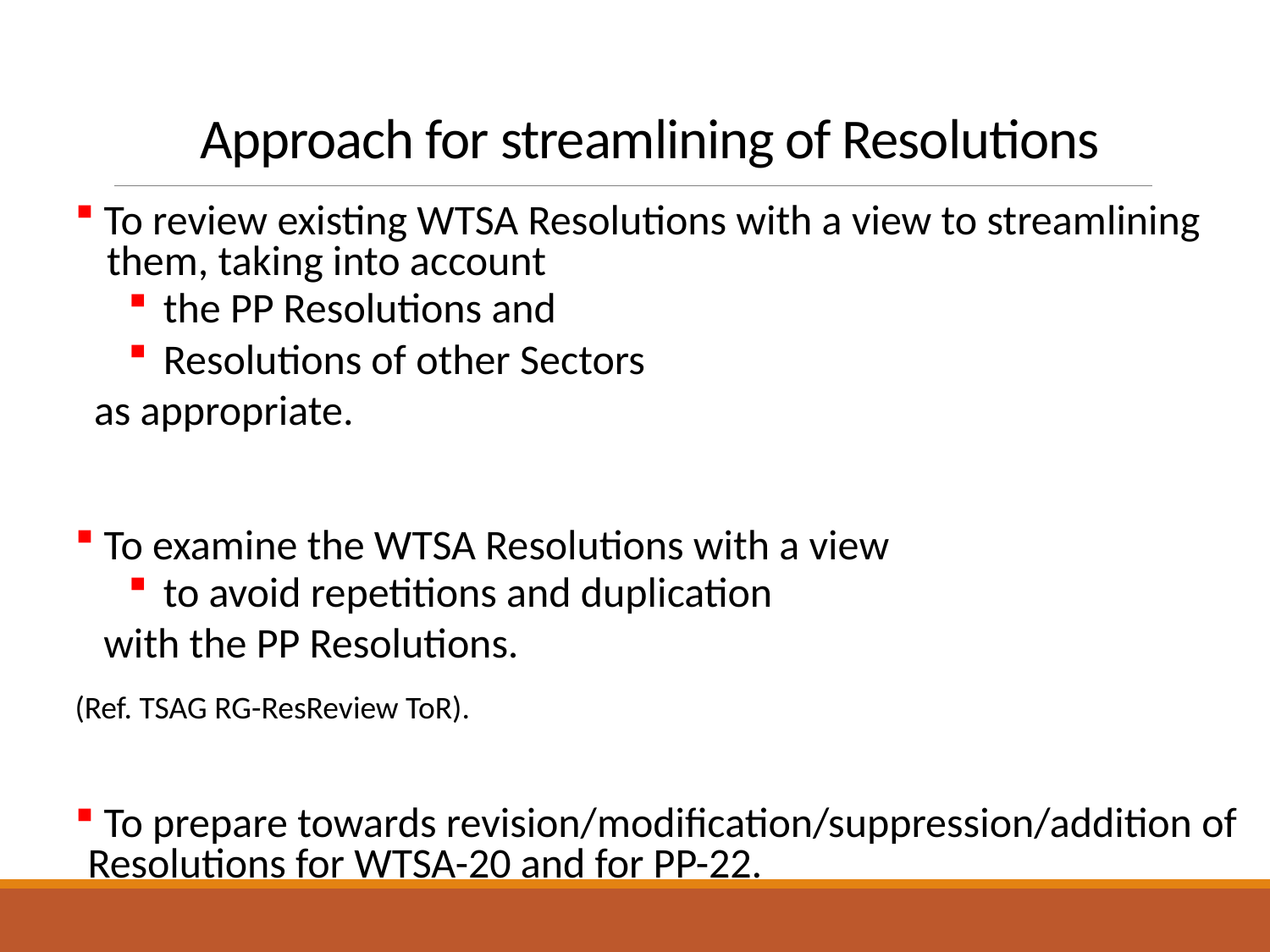

# Approach for streamlining of Resolutions
 To review existing WTSA Resolutions with a view to streamlining
  them, taking into account
 the PP Resolutions and
 Resolutions of other Sectors
  as appropriate.

 To examine the WTSA Resolutions with a view
 to avoid repetitions and duplication
   with the PP Resolutions.
(Ref. TSAG RG-ResReview ToR).

 To prepare towards revision/modification/suppression/addition of Resolutions for WTSA-20 and for PP-22.